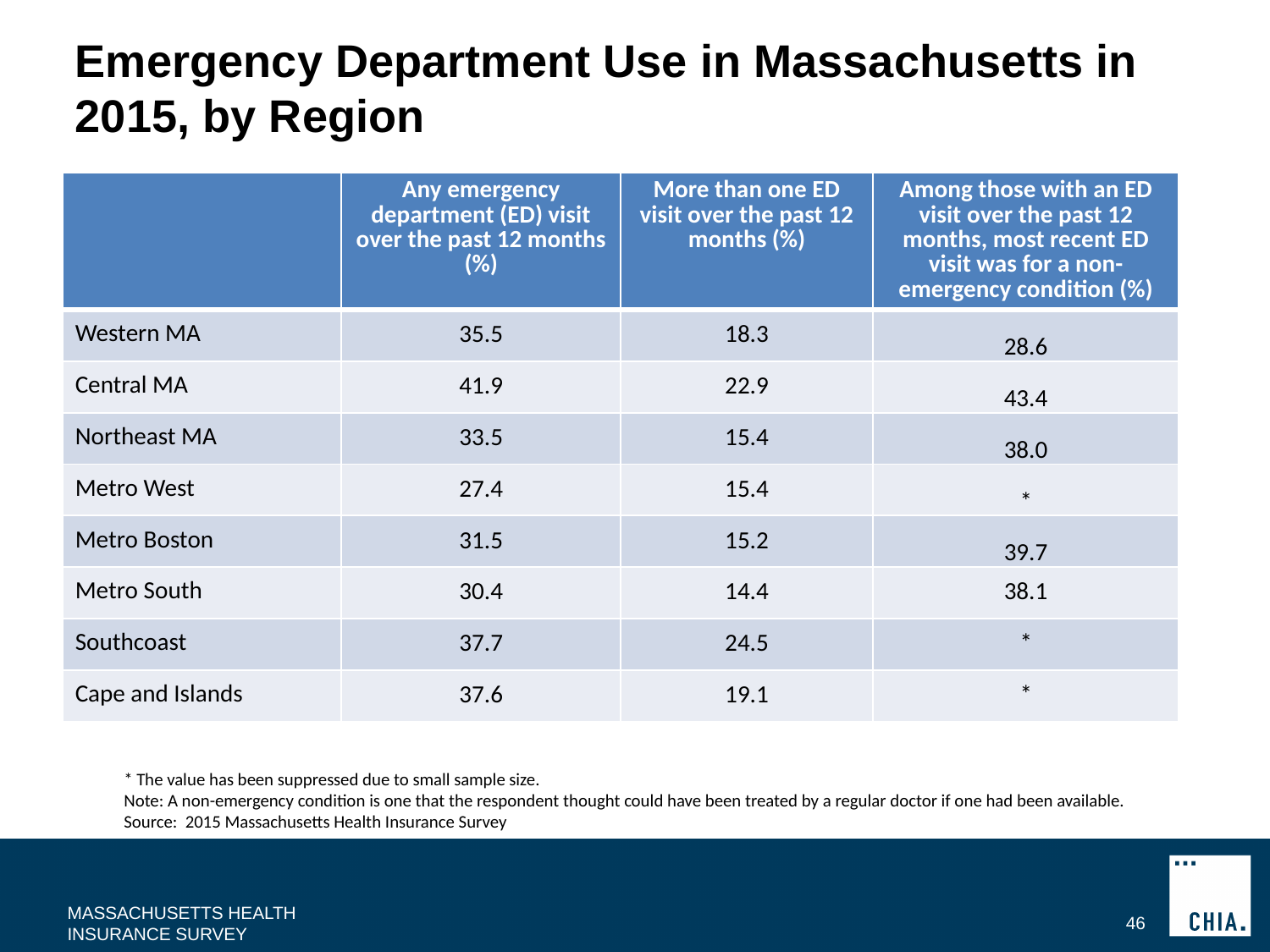

# Emergency Department Use in Massachusetts in 2015, by Region
|  | Any emergency department (ED) visit over the past 12 months (%) | More than one ED visit over the past 12 months (%) | Among those with an ED visit over the past 12 months, most recent ED visit was for a non-emergency condition (%) |
| --- | --- | --- | --- |
| Western MA | 35.5 | 18.3 | 28.6 |
| Central MA | 41.9 | 22.9 | 43.4 |
| Northeast MA | 33.5 | 15.4 | 38.0 |
| Metro West | 27.4 | 15.4 | \* |
| Metro Boston | 31.5 | 15.2 | 39.7 |
| Metro South | 30.4 | 14.4 | 38.1 |
| Southcoast | 37.7 | 24.5 | \* |
| Cape and Islands | 37.6 | 19.1 | \* |
* The value has been suppressed due to small sample size.
Note: A non-emergency condition is one that the respondent thought could have been treated by a regular doctor if one had been available.
Source:  2015 Massachusetts Health Insurance Survey
MASSACHUSETTS HEALTH INSURANCE SURVEY
46